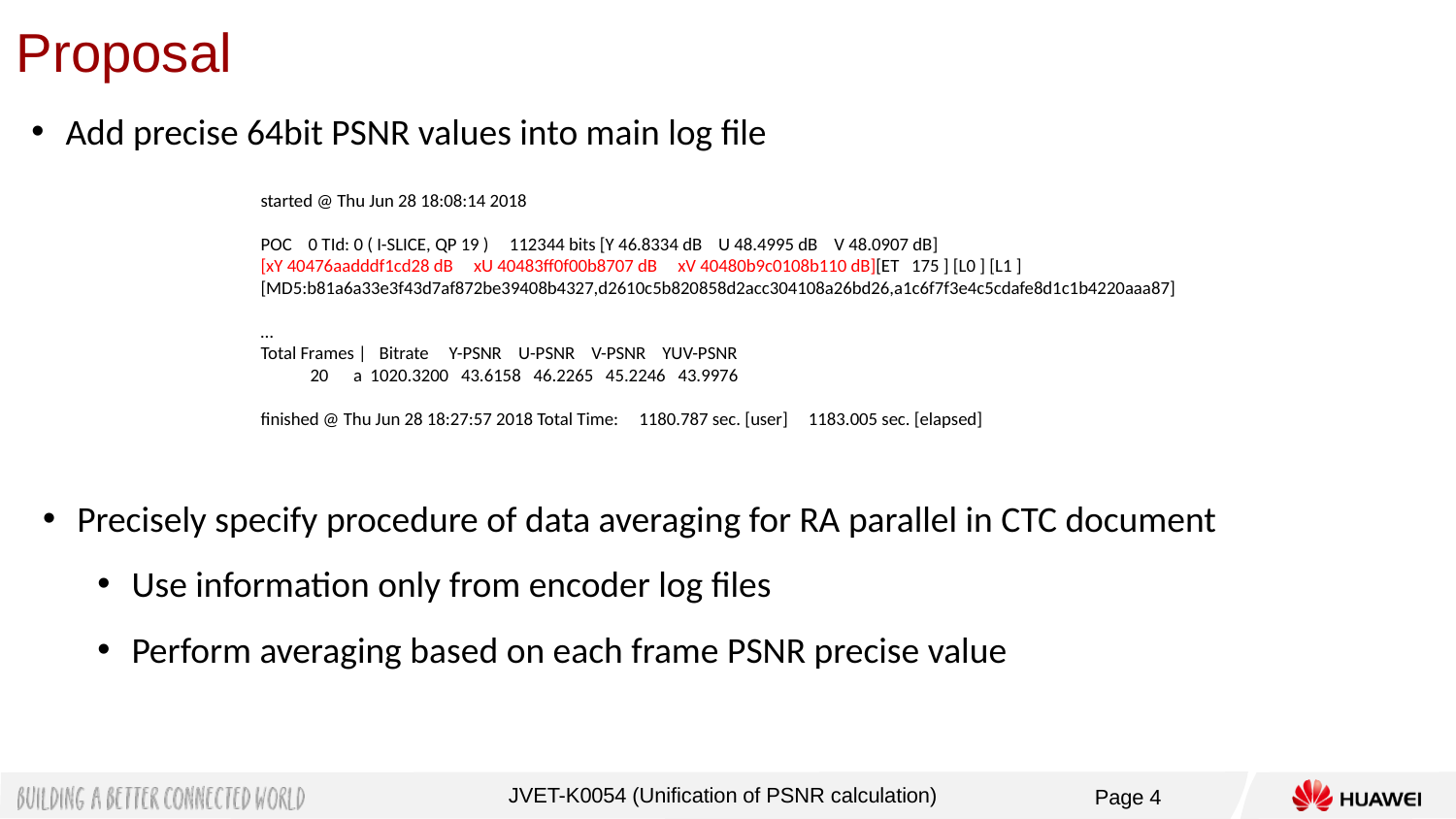

# Proposal
Add precise 64bit PSNR values into main log file
started @ Thu Jun 28 18:08:14 2018

POC    0 TId: 0 ( I-SLICE, QP 19 )     112344 bits [Y 46.8334 dB    U 48.4995 dB    V 48.0907 dB]
[xY 40476aadddf1cd28 dB     xU 40483ff0f00b8707 dB     xV 40480b9c0108b110 dB][ET   175 ] [L0 ] [L1 ] [MD5:b81a6a33e3f43d7af872be39408b4327,d2610c5b820858d2acc304108a26bd26,a1c6f7f3e4c5cdafe8d1c1b4220aaa87]

…
Total Frames |   Bitrate     Y-PSNR    U-PSNR    V-PSNR    YUV-PSNR
            20      a  1020.3200   43.6158   46.2265   45.2246   43.9976

finished @ Thu Jun 28 18:27:57 2018 Total Time:     1180.787 sec. [user]     1183.005 sec. [elapsed]
Precisely specify procedure of data averaging for RA parallel in CTC document
Use information only from encoder log files
Perform averaging based on each frame PSNR precise value